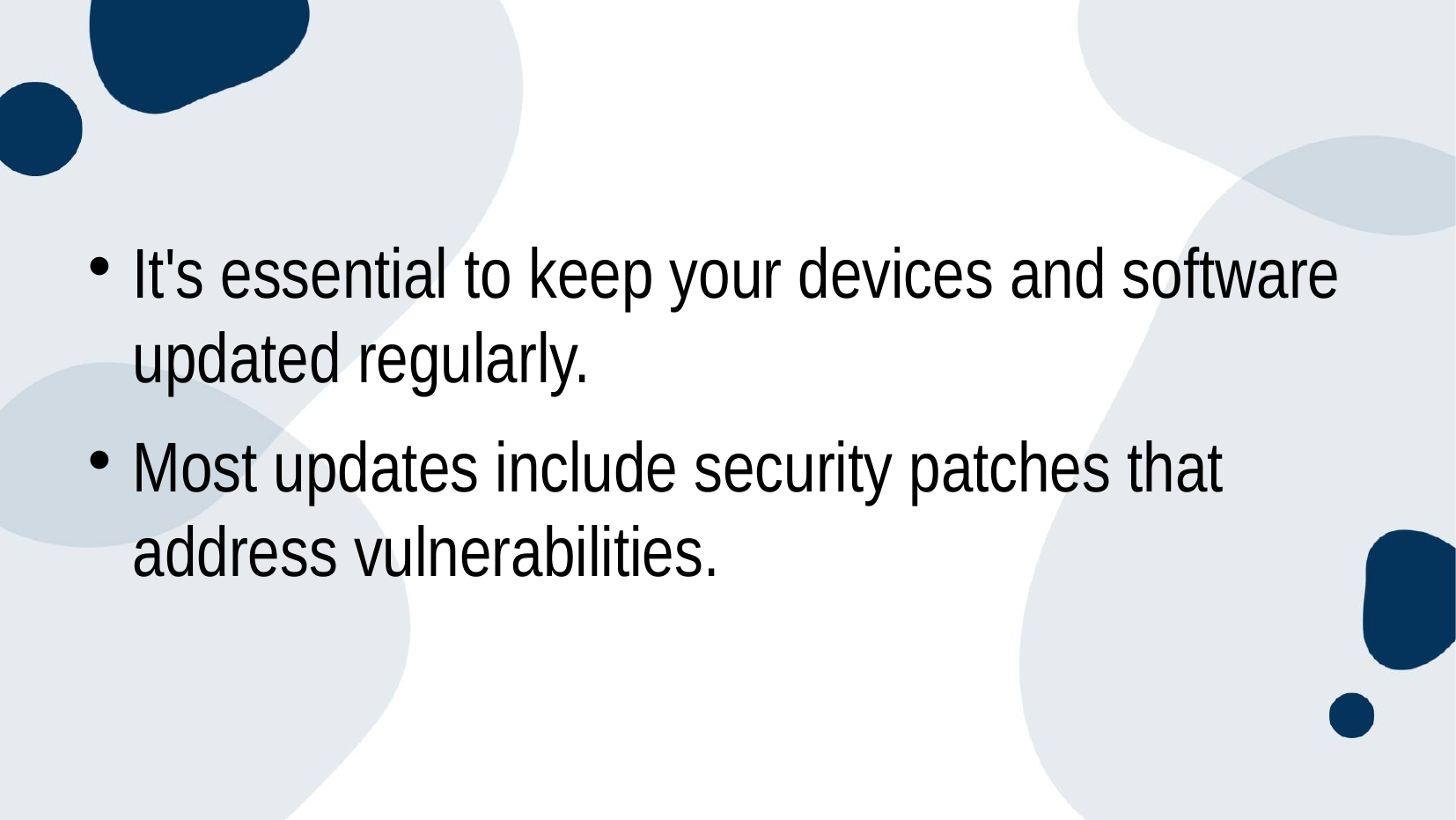

#
It's essential to keep your devices and software updated regularly.
Most updates include security patches that address vulnerabilities.